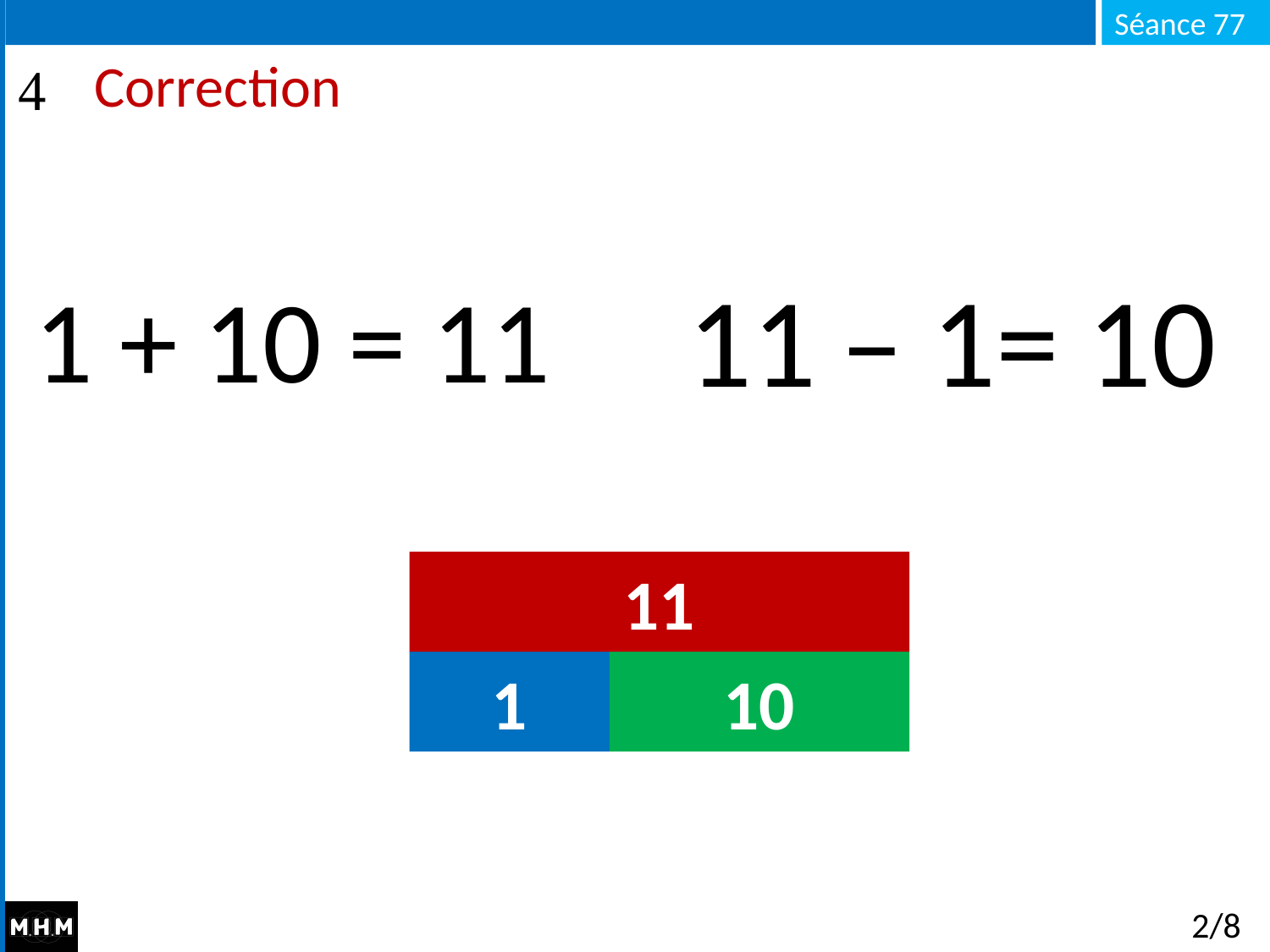

# Correction
11  ­̶  1= 10
1 + 10 = 11
11
1
10
2/8